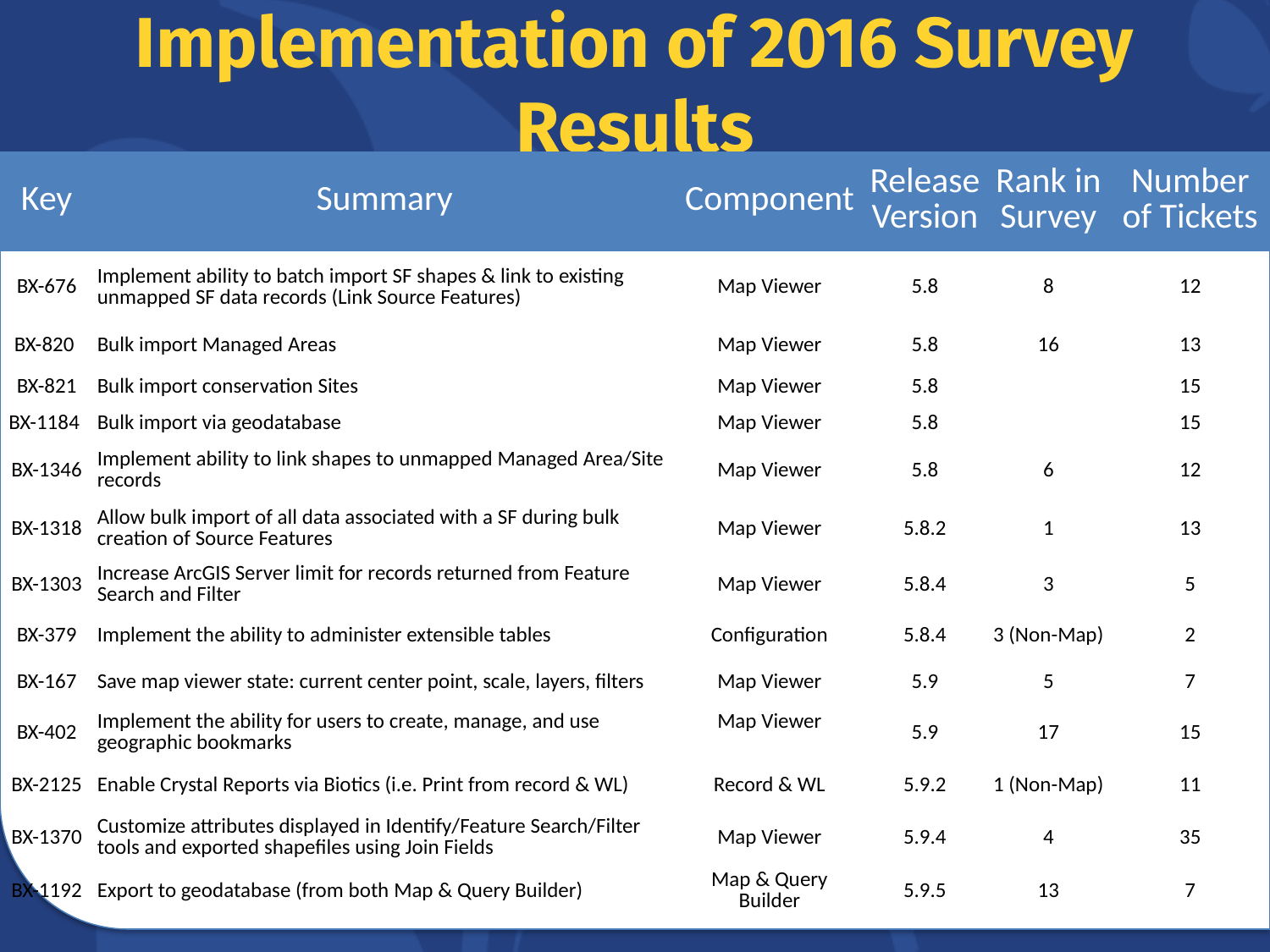

# Implementation of 2016 Survey Results
| Key | Summary | Component | Release Version | Rank in Survey | Number of Tickets |
| --- | --- | --- | --- | --- | --- |
| BX-676 | Implement ability to batch import SF shapes & link to existing unmapped SF data records (Link Source Features) | Map Viewer | 5.8 | 8 | 12 |
| BX-820 | Bulk import Managed Areas | Map Viewer | 5.8 | 16 | 13 |
| BX-821 | Bulk import conservation Sites | Map Viewer | 5.8 |  | 15 |
| BX-1184 | Bulk import via geodatabase | Map Viewer | 5.8 |  | 15 |
| BX-1346 | Implement ability to link shapes to unmapped Managed Area/Site records | Map Viewer | 5.8 | 6 | 12 |
| BX-1318 | Allow bulk import of all data associated with a SF during bulk creation of Source Features | Map Viewer | 5.8.2 | 1 | 13 |
| BX-1303 | Increase ArcGIS Server limit for records returned from Feature Search and Filter | Map Viewer | 5.8.4 | 3 | 5 |
| BX-379 | Implement the ability to administer extensible tables | Configuration | 5.8.4 | 3 (Non-Map) | 2 |
| BX-167 | Save map viewer state: current center point, scale, layers, filters | Map Viewer | 5.9 | 5 | 7 |
| BX-402 | Implement the ability for users to create, manage, and use geographic bookmarks | Map Viewer | 5.9 | 17 | 15 |
| BX-2125 | Enable Crystal Reports via Biotics (i.e. Print from record & WL) | Record & WL | 5.9.2 | 1 (Non-Map) | 11 |
| BX-1370 | Customize attributes displayed in Identify/Feature Search/Filter tools and exported shapefiles using Join Fields | Map Viewer | 5.9.4 | 4 | 35 |
| BX-1192 | Export to geodatabase (from both Map & Query Builder) | Map & Query Builder | 5.9.5 | 13 | 7 |